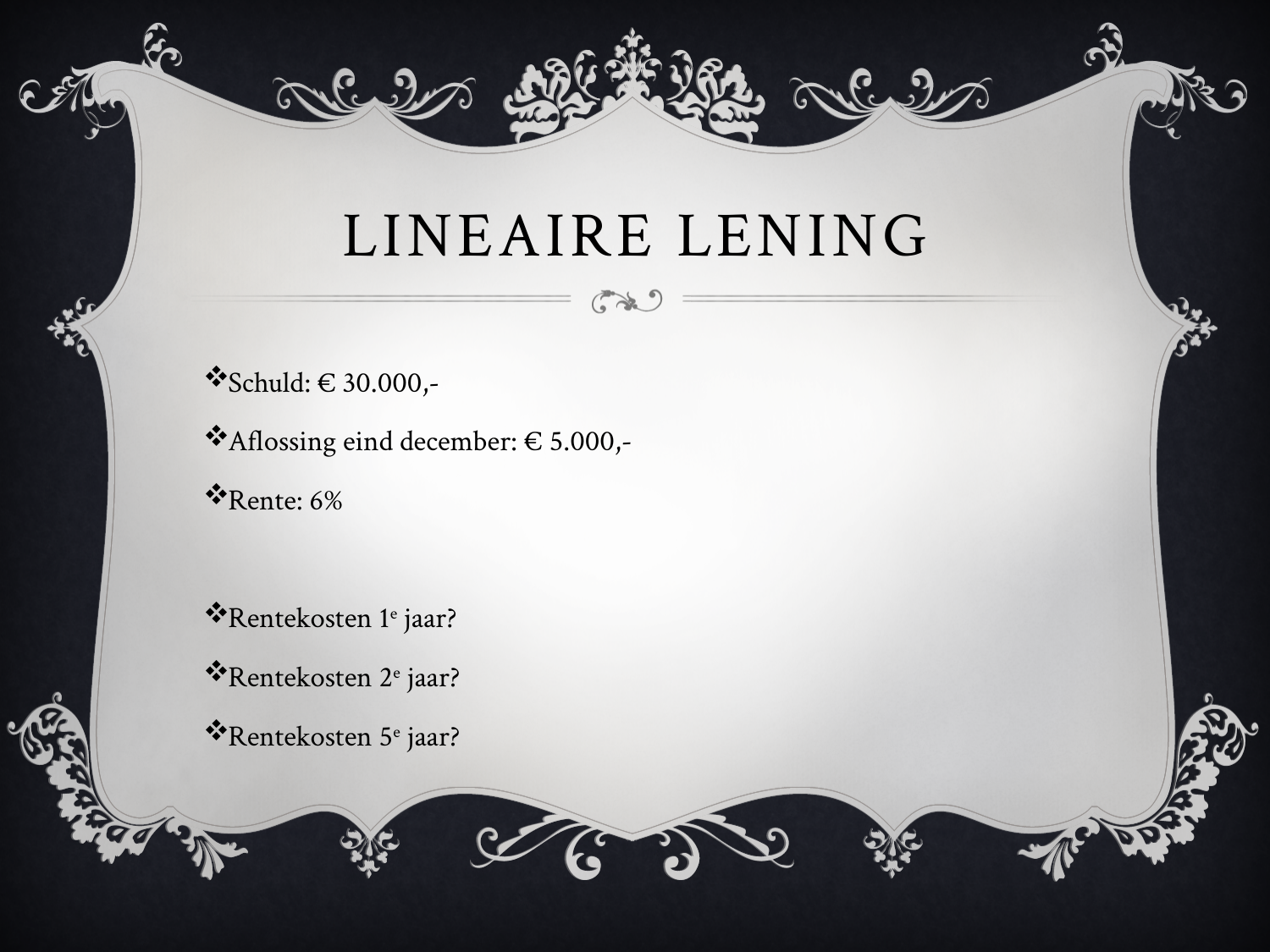

# Lineaire lening
Schuld: € 30.000,-
Aflossing eind december: € 5.000,-
Rente: 6%

Rentekosten 1e jaar?
Rentekosten 2e jaar?
Rentekosten 5e jaar?